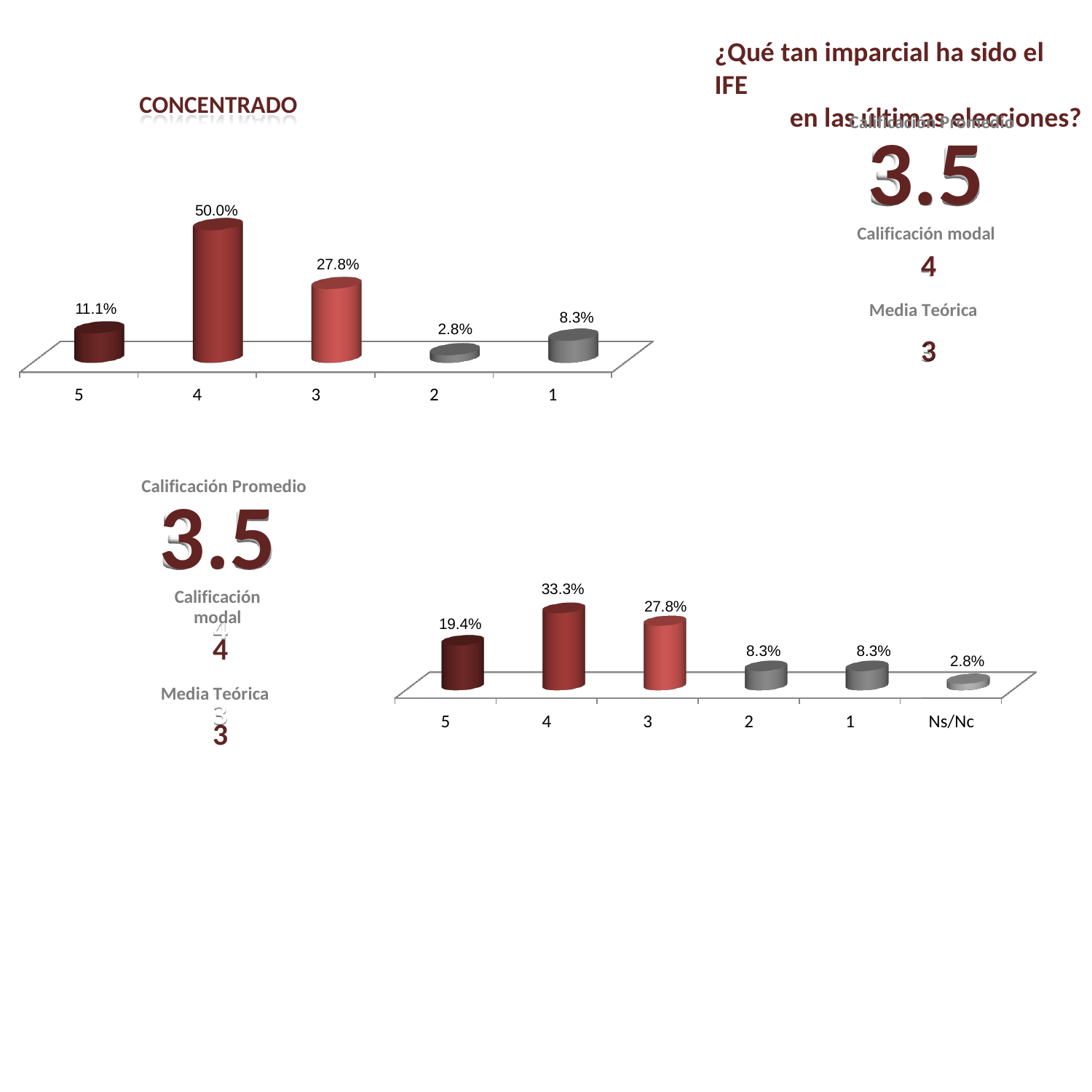

¿Qué tan imparcial ha sido el IFE
en las últimas elecciones?
CONCENTRADO

Calificación Promedio
3.5
Calificación modal
4

Media Teórica

3
50.0%

27.8%
11.1%
8.3%
2.8%

5
4
3
2
1

Calificación Promedio
3.5
Calificación modal
4

Media Teórica

3

33.3%
27.8%

19.4%
8.3%
8.3%
2.8%

5
4
3
2
1
Ns/Nc